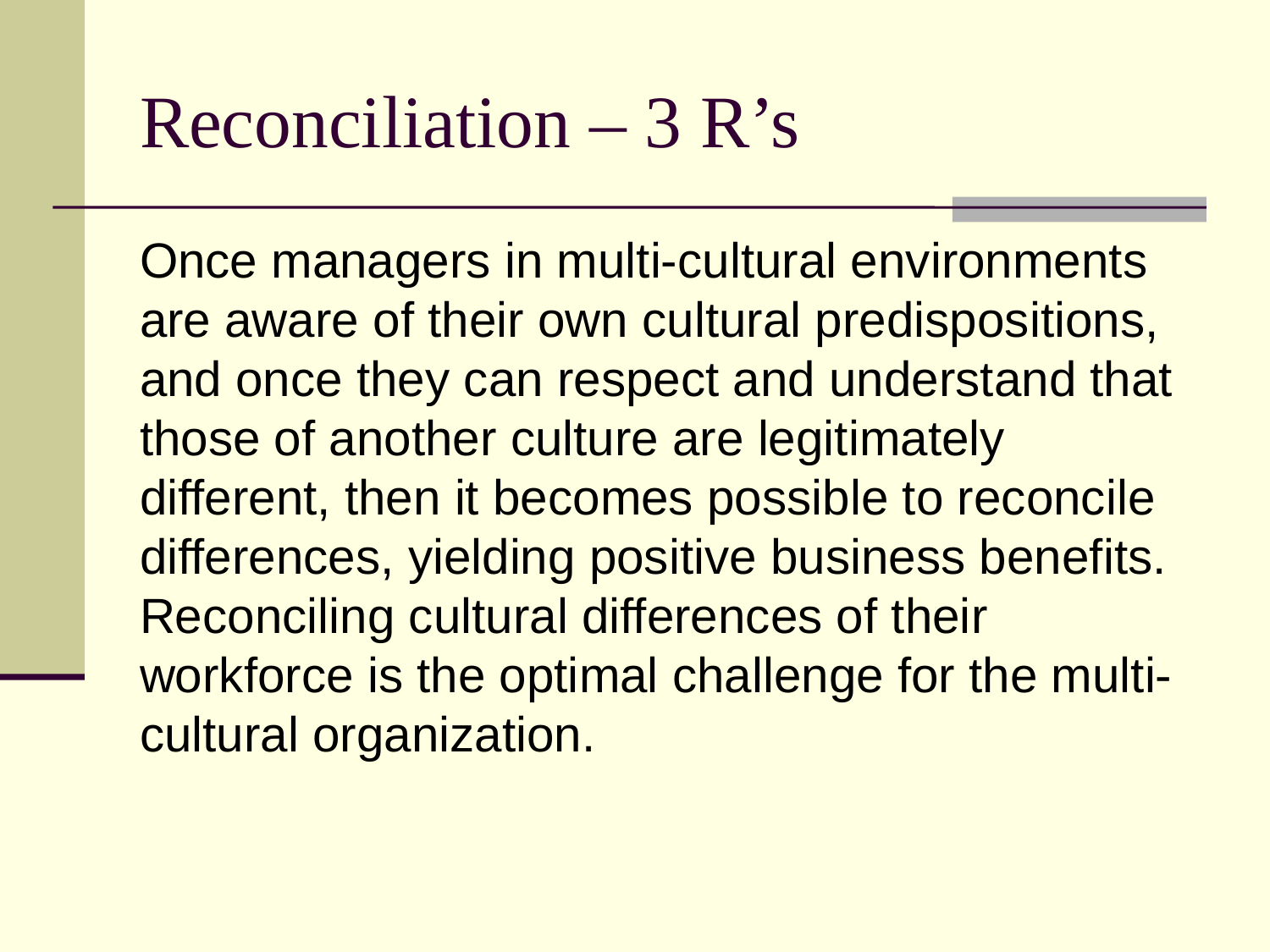

# Reconciliation – 3 R’s
Once managers in multi-cultural environments are aware of their own cultural predispositions, and once they can respect and understand that those of another culture are legitimately different, then it becomes possible to reconcile differences, yielding positive business benefits. Reconciling cultural differences of their workforce is the optimal challenge for the multi-cultural organization.